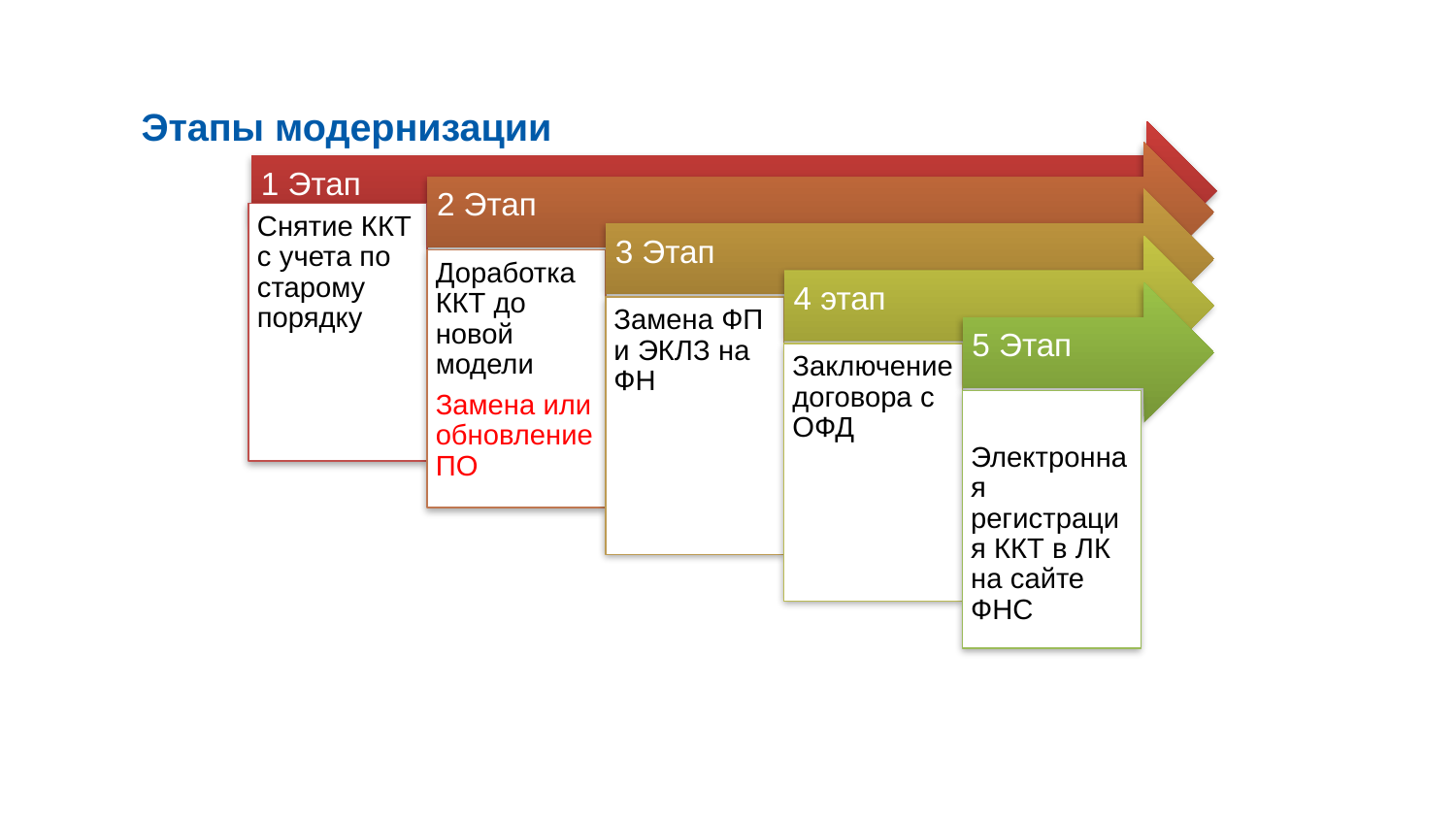

# Этапы модернизации
1 Этап
Снятие ККТ с учета по старому порядку
2 Этап
Доработка ККТ до новой модели
Замена или обновление ПО
3 Этап
Замена ФП и ЭКЛЗ на ФН
4 этап
Заключение договора с ОФД
5 Этап

Электронная регистрация ККТ в ЛК на сайте ФНС